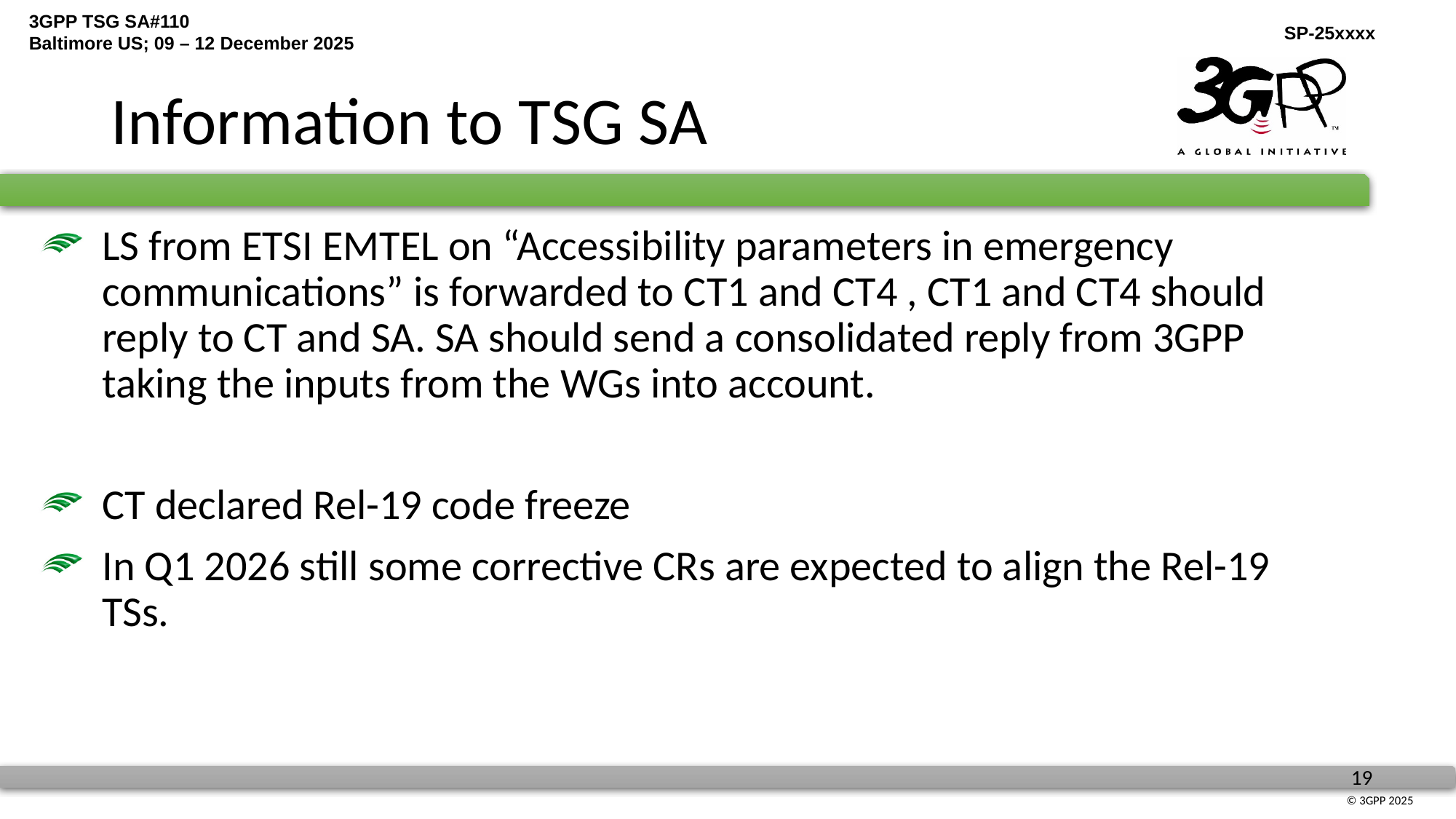

# Information to TSG SA
LS from ETSI EMTEL on “Accessibility parameters in emergency communications” is forwarded to CT1 and CT4 , CT1 and CT4 should reply to CT and SA. SA should send a consolidated reply from 3GPP taking the inputs from the WGs into account.

CT declared Rel-19 code freeze
In Q1 2026 still some corrective CRs are expected to align the Rel-19 TSs.